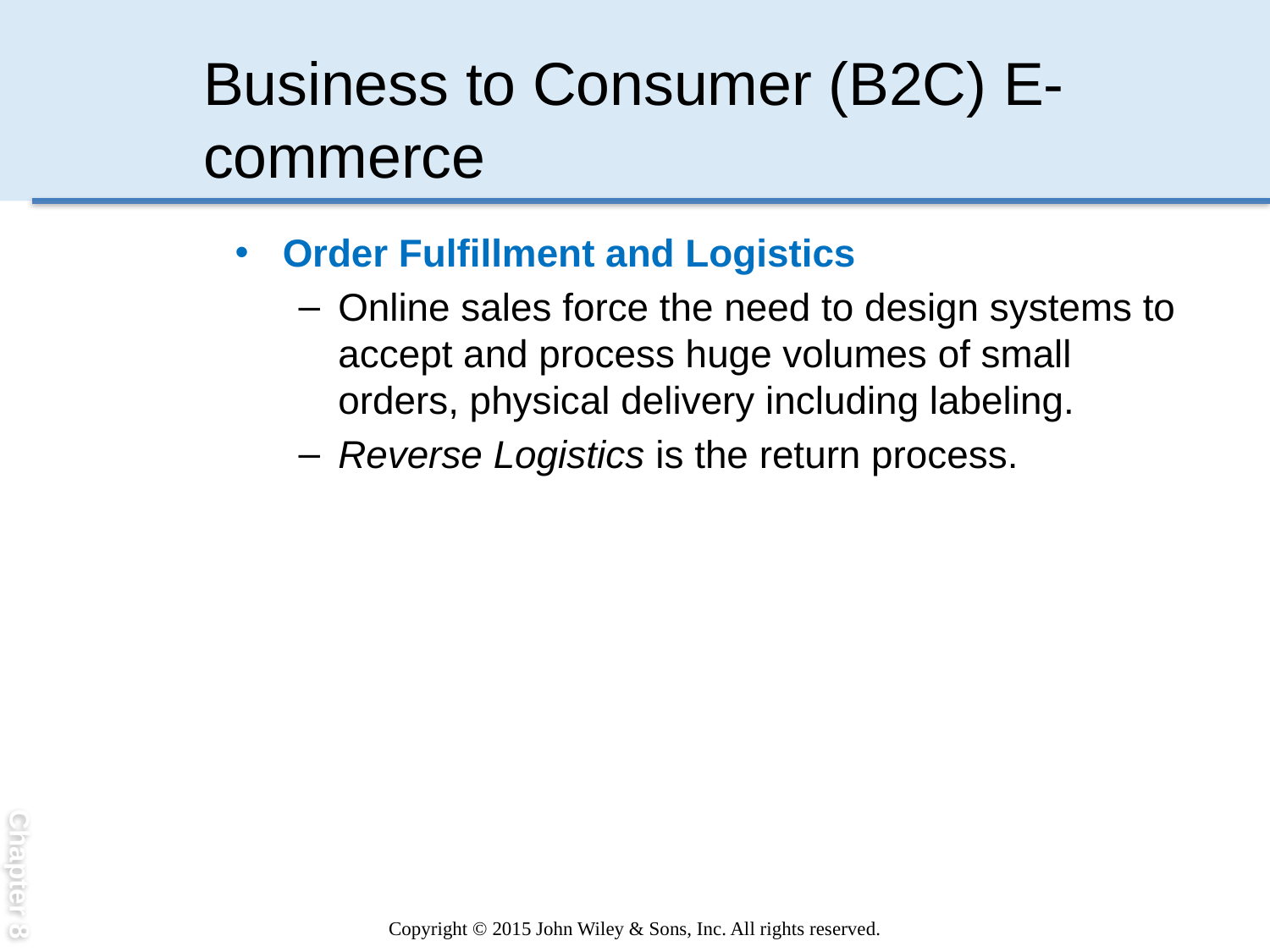

Chapter 8
# Business to Consumer (B2C) E-commerce
Order Fulfillment and Logistics
Online sales force the need to design systems to accept and process huge volumes of small orders, physical delivery including labeling.
Reverse Logistics is the return process.